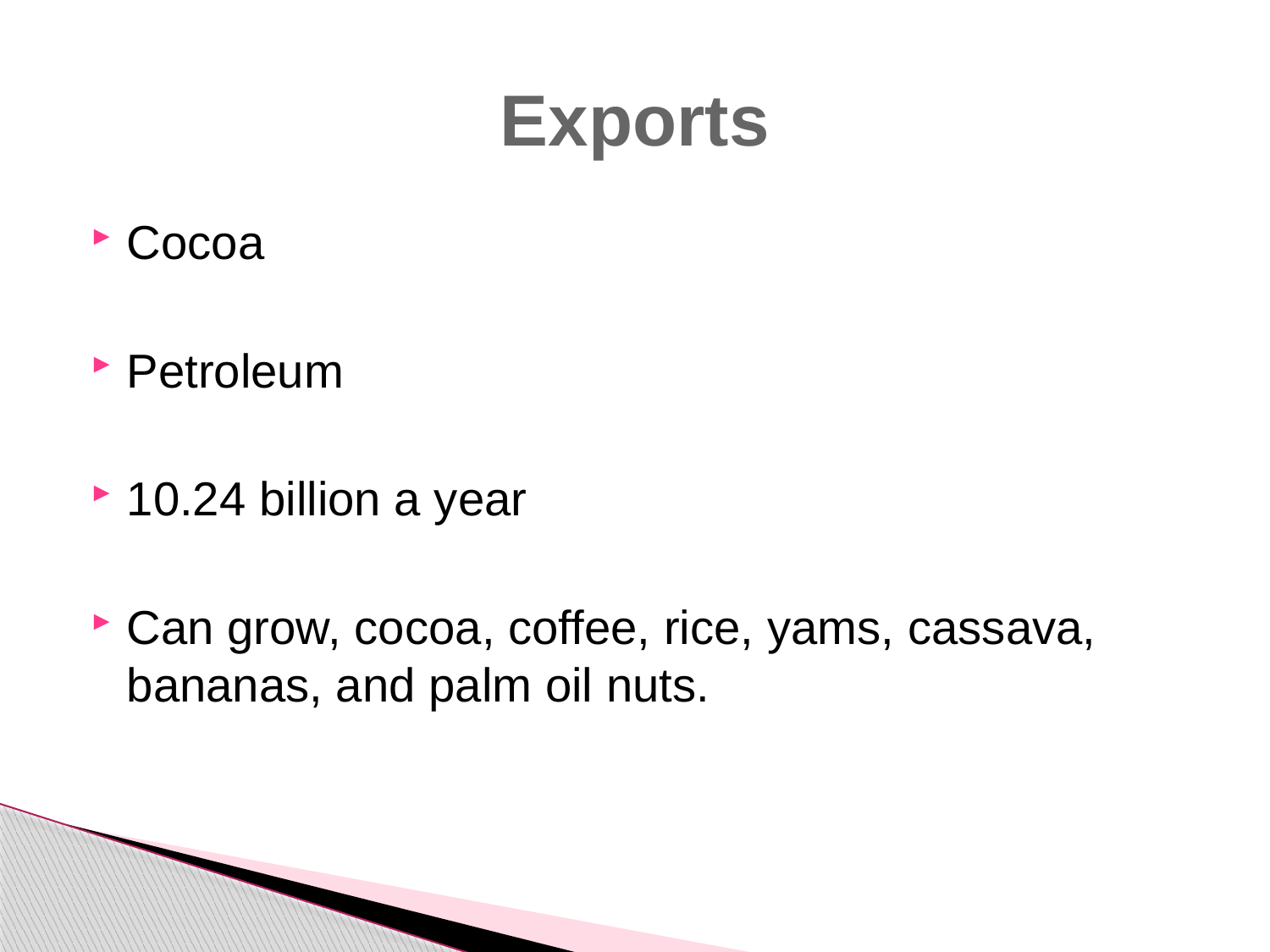

# Exports
Cocoa

Petroleum

10.24 billion a year

Can grow, cocoa, coffee, rice, yams, cassava, bananas, and palm oil nuts.